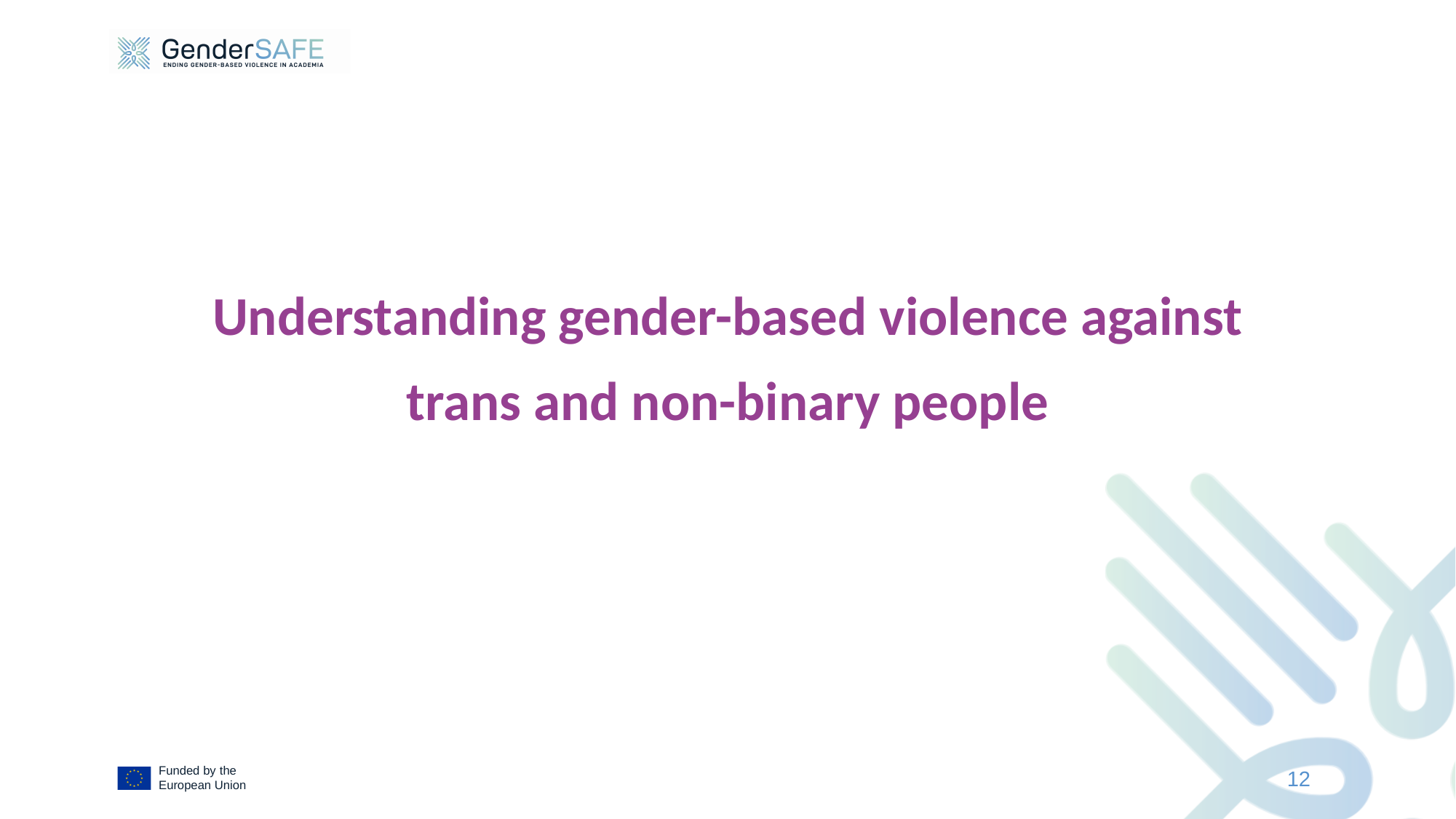

Understanding gender-based violence against trans and non-binary people
12